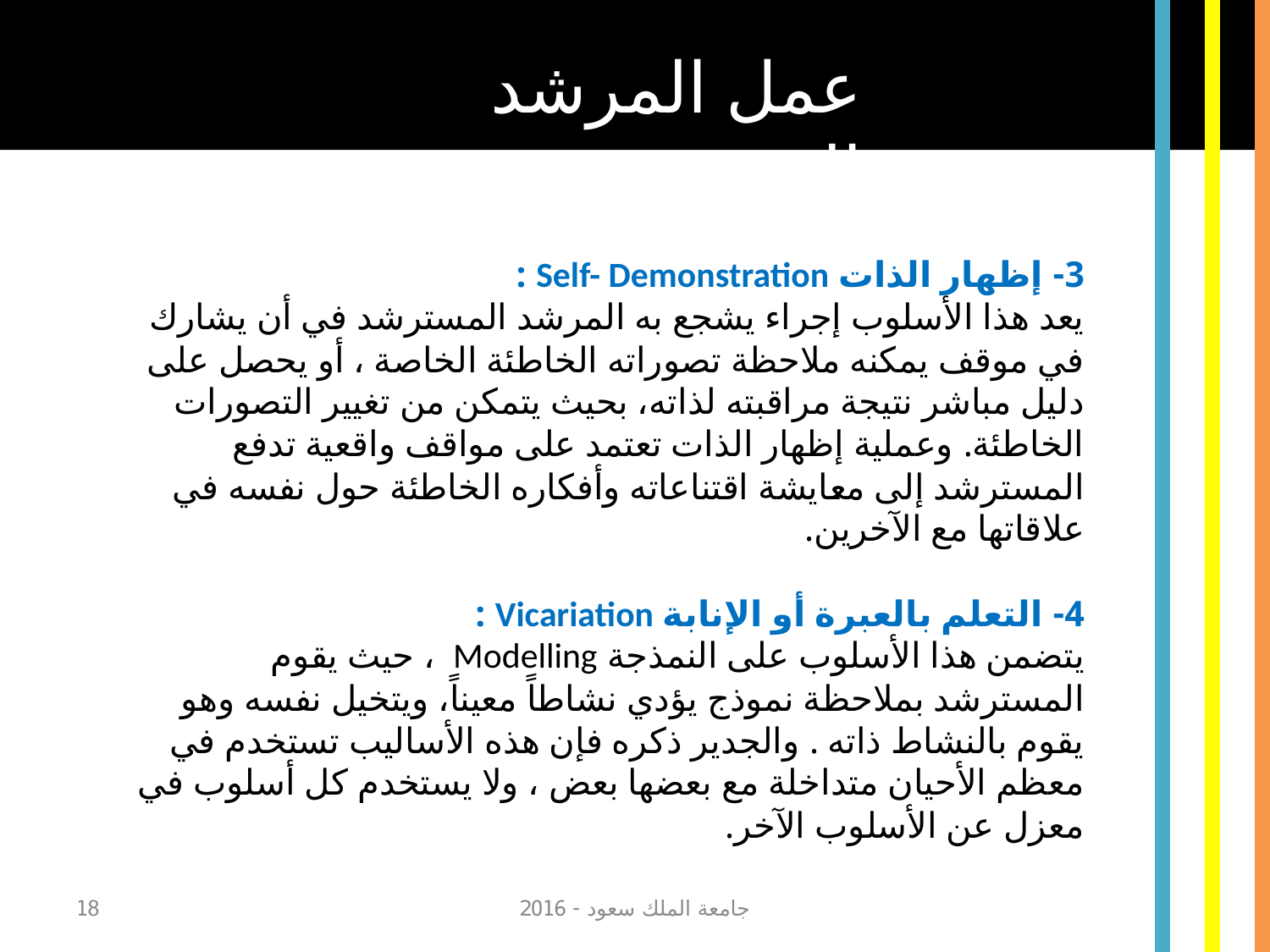

عمل المرشد النفسي
3- إظهار الذات Self- Demonstration :
يعد هذا الأسلوب إجراء يشجع به المرشد المسترشد في أن يشارك في موقف يمكنه ملاحظة تصوراته الخاطئة الخاصة ، أو يحصل على دليل مباشر نتيجة مراقبته لذاته، بحيث يتمكن من تغيير التصورات الخاطئة. وعملية إظهار الذات تعتمد على مواقف واقعية تدفع المسترشد إلى معايشة اقتناعاته وأفكاره الخاطئة حول نفسه في علاقاتها مع الآخرين.

4- التعلم بالعبرة أو الإنابة Vicariation :
يتضمن هذا الأسلوب على النمذجة Modelling  ، حيث يقوم المسترشد بملاحظة نموذج يؤدي نشاطاً معيناً، ويتخيل نفسه وهو يقوم بالنشاط ذاته . والجدير ذكره فإن هذه الأساليب تستخدم في معظم الأحيان متداخلة مع بعضها بعض ، ولا يستخدم كل أسلوب في معزل عن الأسلوب الآخر.
18
جامعة الملك سعود - 2016